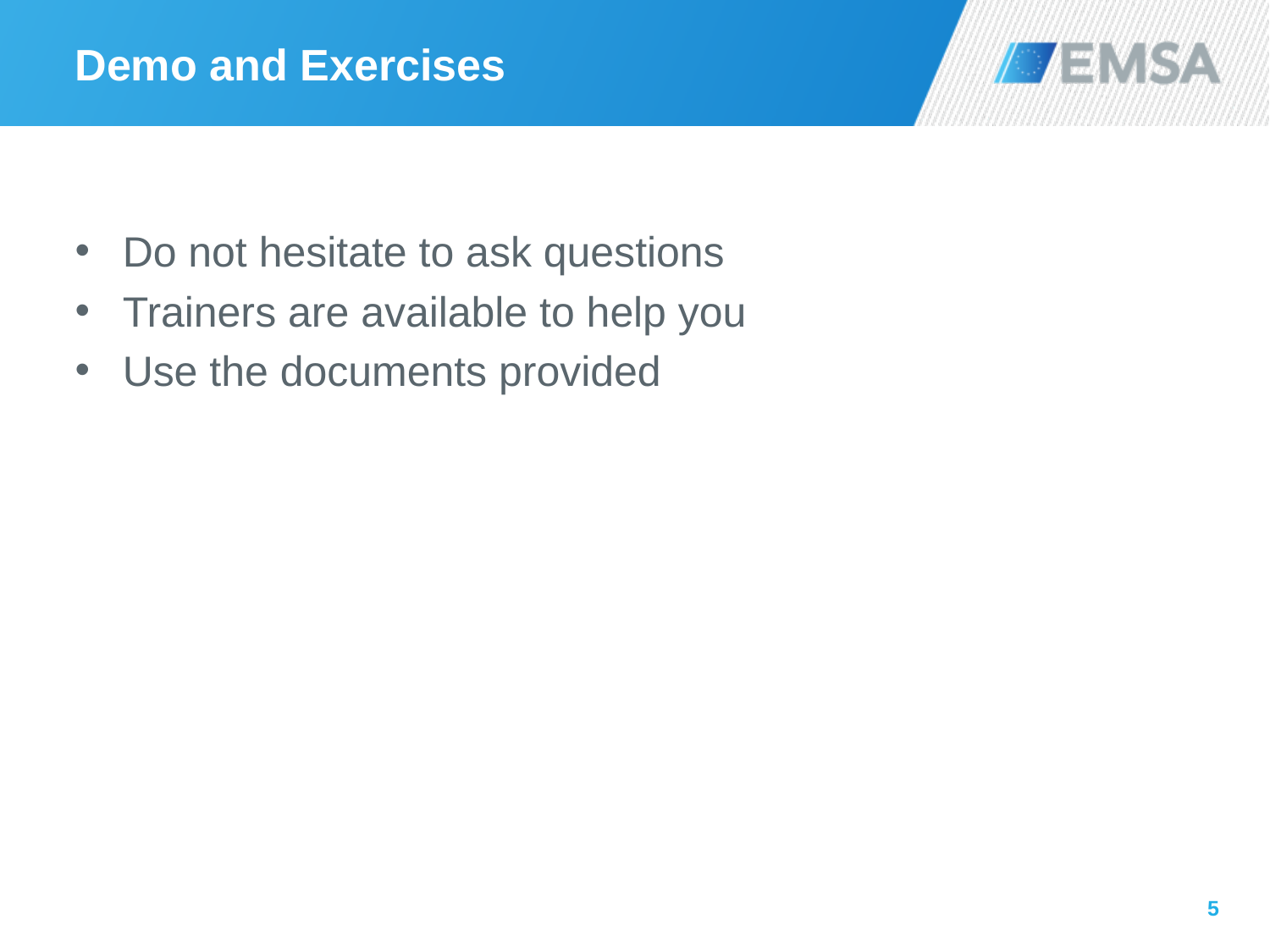

# Demo and Exercises
Do not hesitate to ask questions
Trainers are available to help you
Use the documents provided

5